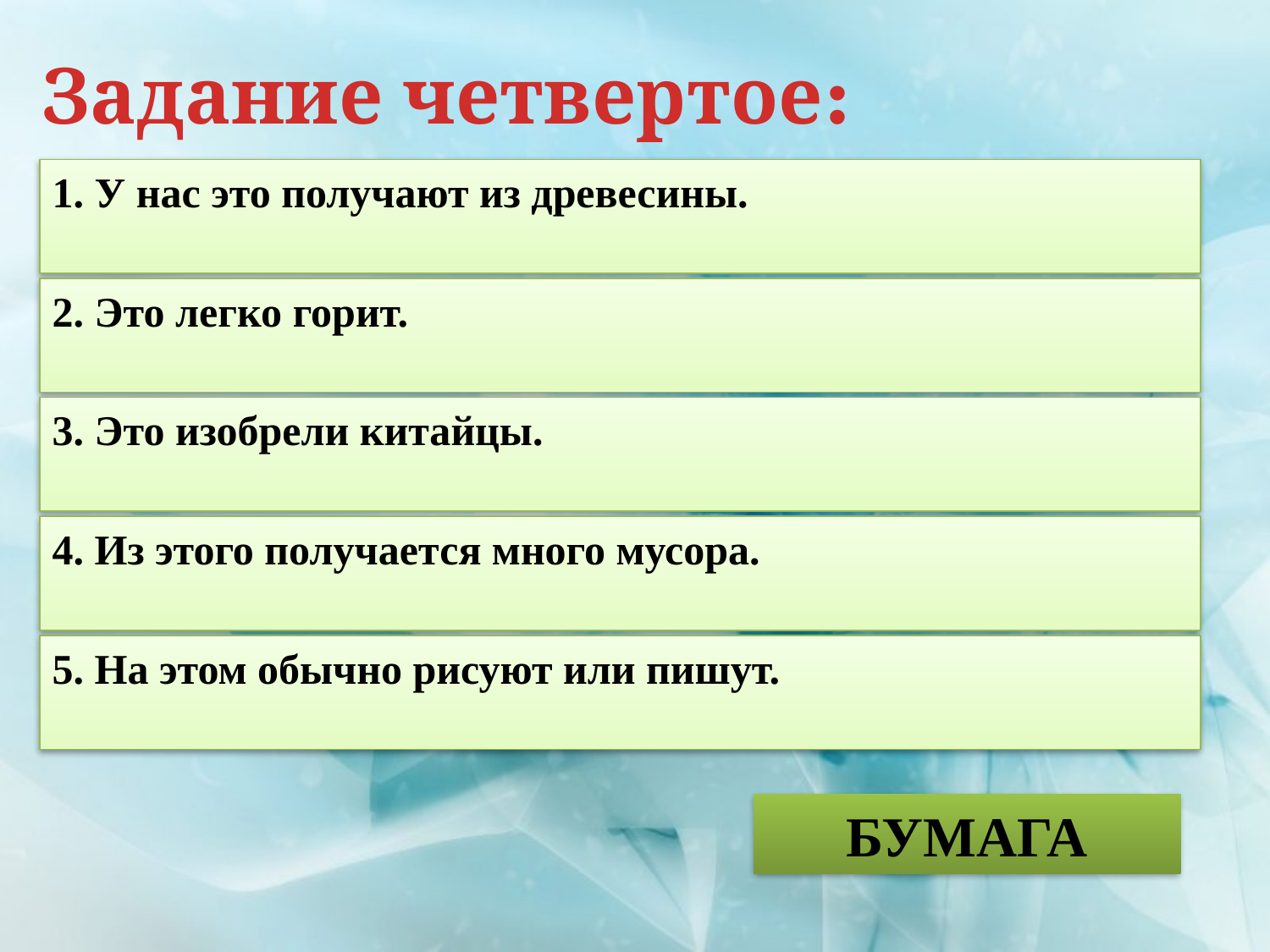

Задание четвертое:
1. У нас это получают из древесины.

2. Это легко горит.

3. Это изобрели китайцы.

4. Из этого получается много мусора.

5. На этом обычно рисуют или пишут.

БУМАГА